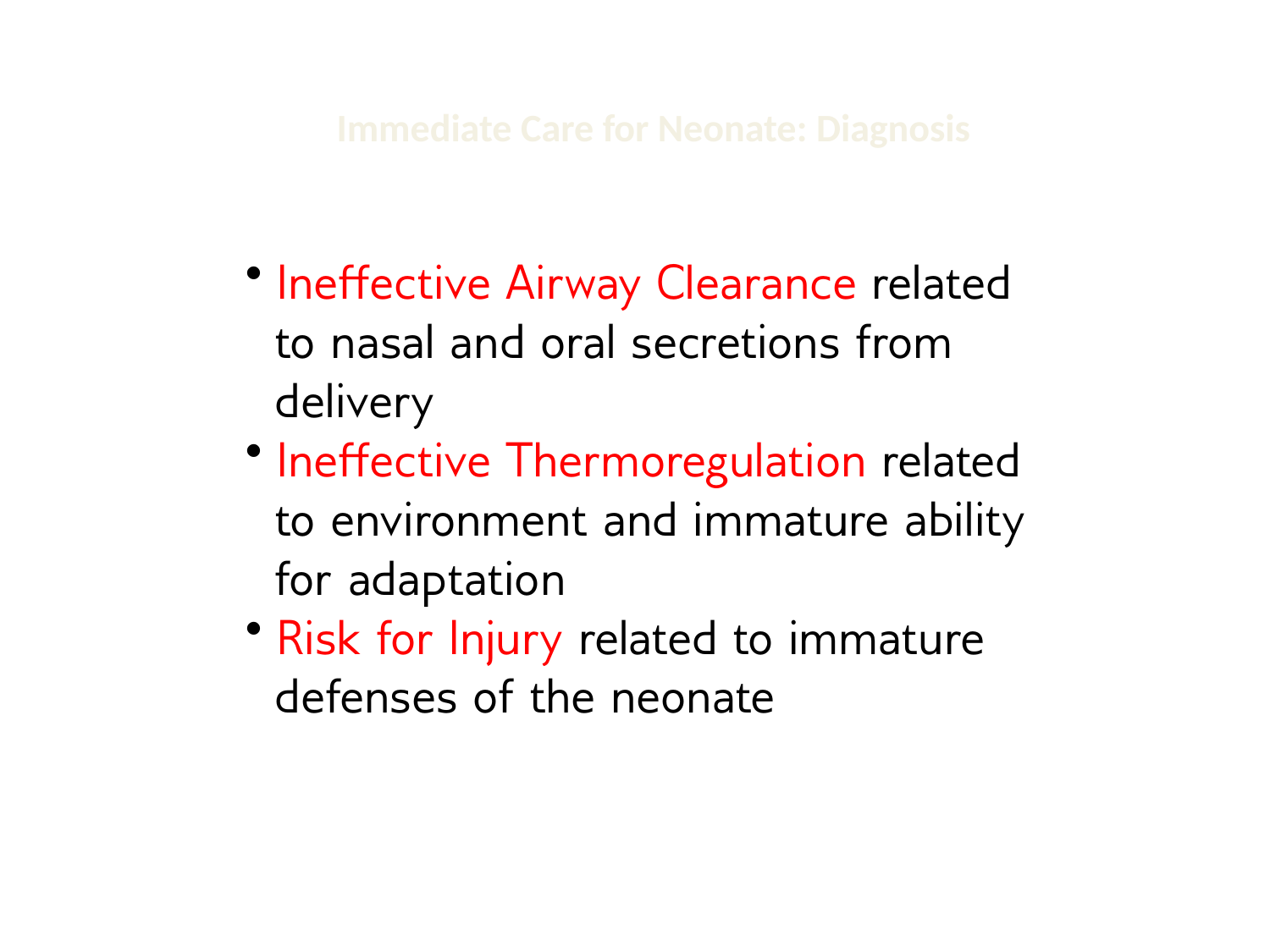

Immediate Care for Neonate: Diagnosis

 Ineffective Airway Clearance related
  to nasal and oral secretions from
  delivery
 Ineffective Thermoregulation related
  to environment and immature ability
  for adaptation
 Risk for Injury related to immature
  defenses of the neonate